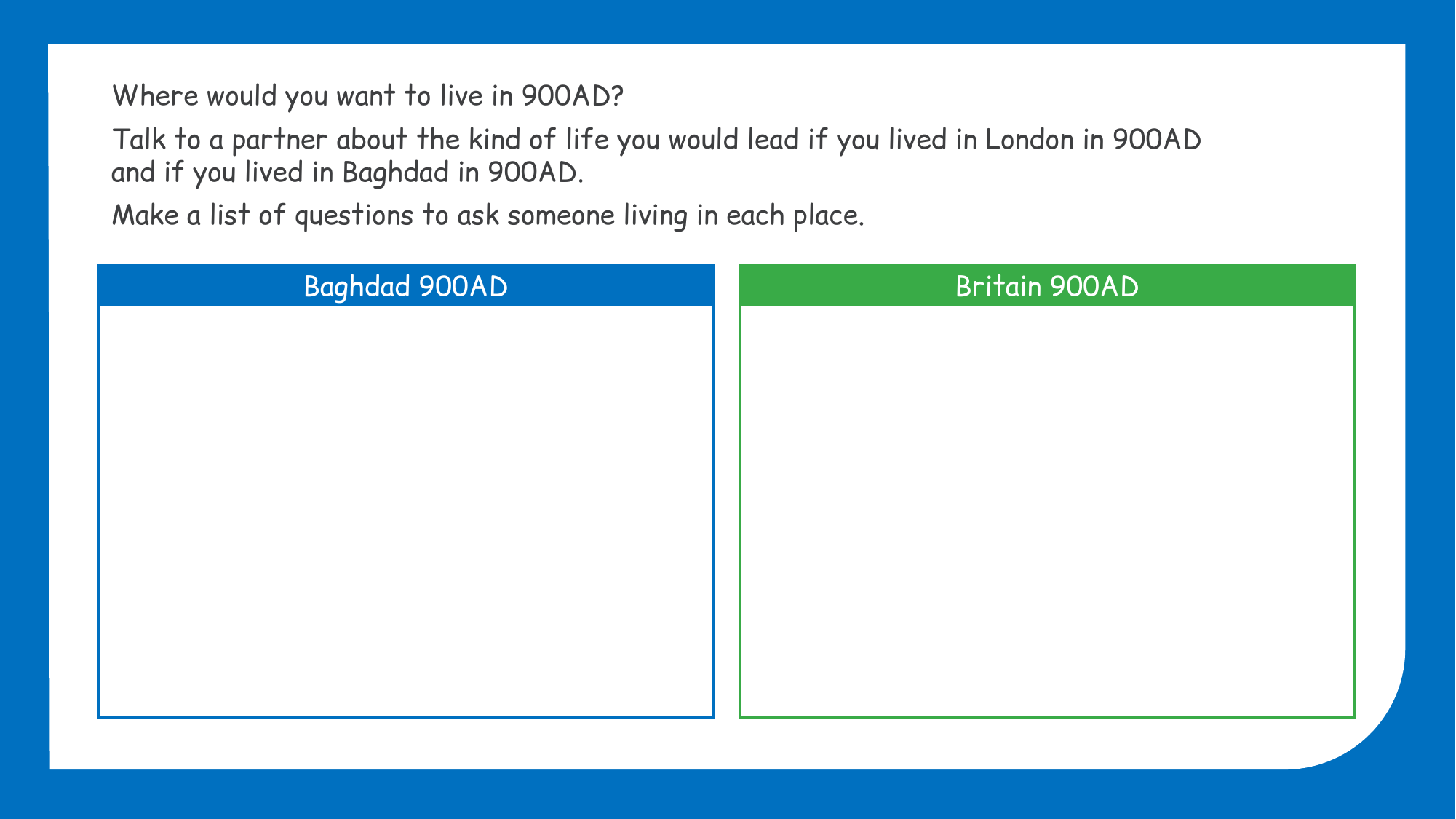

Where would you want to live in 900AD?
Talk to a partner about the kind of life you would lead if you lived in London in 900AD and if you lived in Baghdad in 900AD.
Make a list of questions to ask someone living in each place.
Baghdad 900AD
Britain 900AD